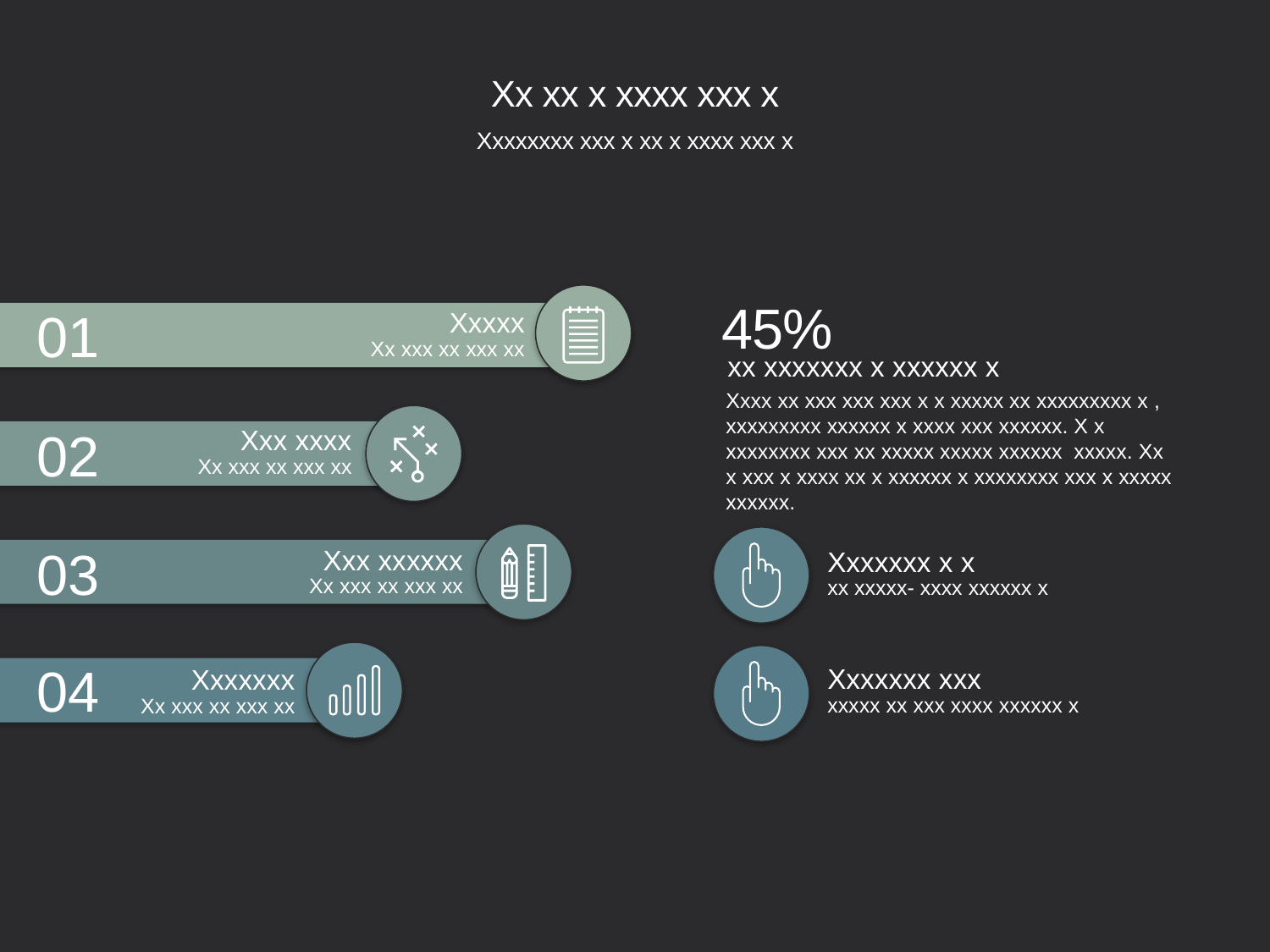

# Xx xx x xxxx xxx x
Xxxxxxxx xxx x xx x xxxx xxx x

45%
01

Xxxxx
Xx xxx xx xxx xx

xx xxxxxxx x xxxxxx x
Xxxx xx xxx xxx xxx x x xxxxx xx xxxxxxxxx x , xxxxxxxxx xxxxxx x xxxx xxx xxxxxx. X x xxxxxxxx xxx xx xxxxx xxxxx xxxxxx  xxxxx. Xx x xxx x xxxx xx x xxxxxx x xxxxxxxx xxx x xxxxx xxxxxx.

02
Xxx xxxx
Xx xxx xx xxx xx

03

Xxx xxxxxx
Xx xxx xx xxx xx
Xxxxxxx x x
xx xxxxx- xxxx xxxxxx x

04

Xxxxxxx xxx
xxxxx xx xxx xxxx xxxxxx x
Xxxxxxx
Xx xxx xx xxx xx